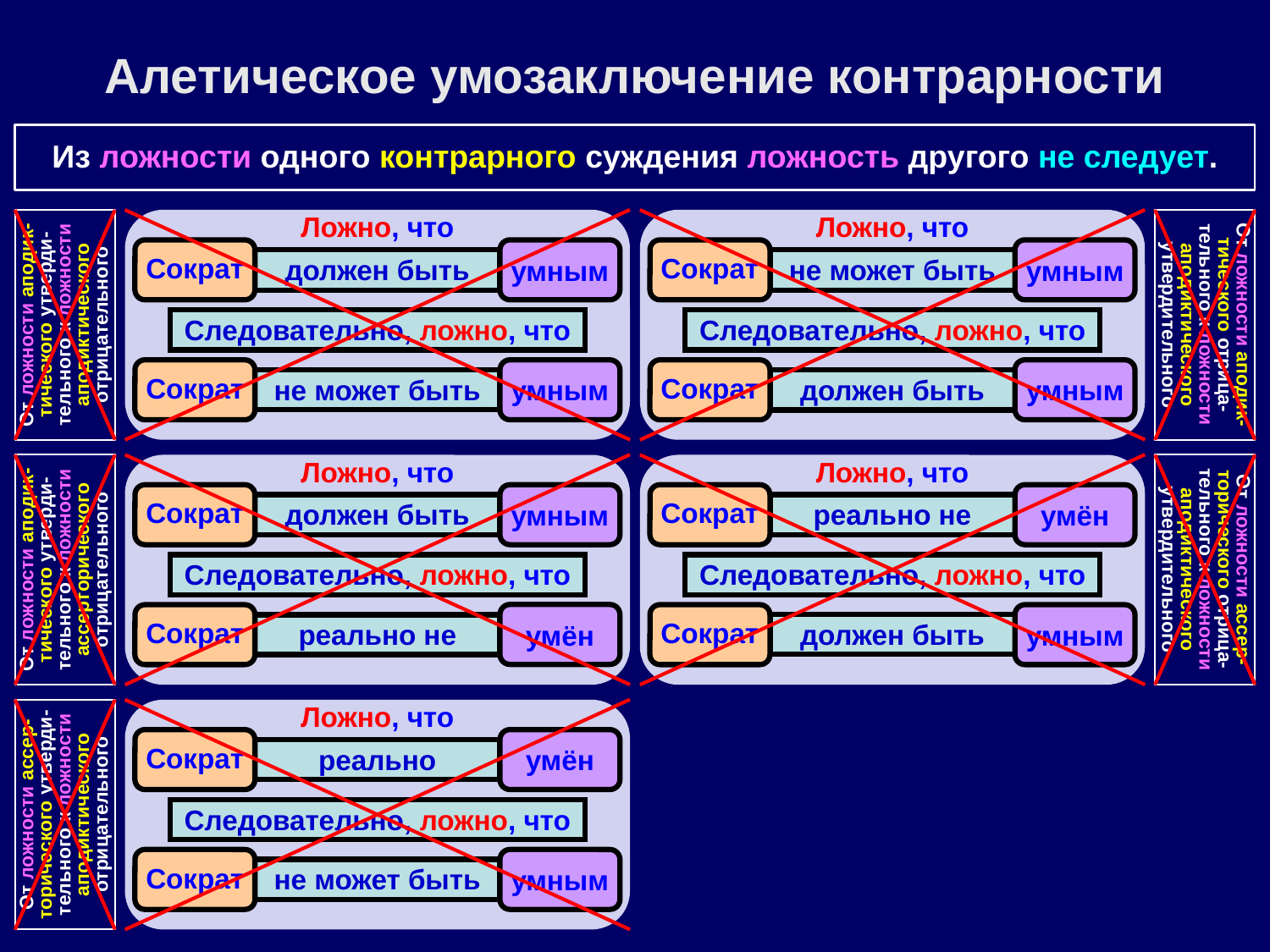

Алетическое умозаключение контрарности
Из ложности одного контрарного суждения ложность другого не следует.
Ложно, что
Ложно, что
Сократ
умным
Сократ
умным
должен быть
не может быть
От ложности аподик-тического утверди-тельного к ложности аподиктического отрицательного
От ложности аподик-тического отрица-тельного к ложности аподиктического утвердительного
Следовательно, ложно, что
Следовательно, ложно, что
Сократ
умным
Сократ
умным
не может быть
должен быть
Ложно, что
Ложно, что
Сократ
умным
Сократ
умён
должен быть
реально не
От ложности аподик-тического утверди-тельного к ложности ассерторического отрицательного
От ложности ассер-торического отрица-тельного к ложности аподиктического утвердительного
Следовательно, ложно, что
Следовательно, ложно, что
умён
Сократ
умным
Сократ
должен быть
реально не
Ложно, что
Сократ
умён
реально
От ложности ассер-торического утверди-тельного к ложности аподиктического отрицательного
Следовательно, ложно, что
Сократ
умным
не может быть